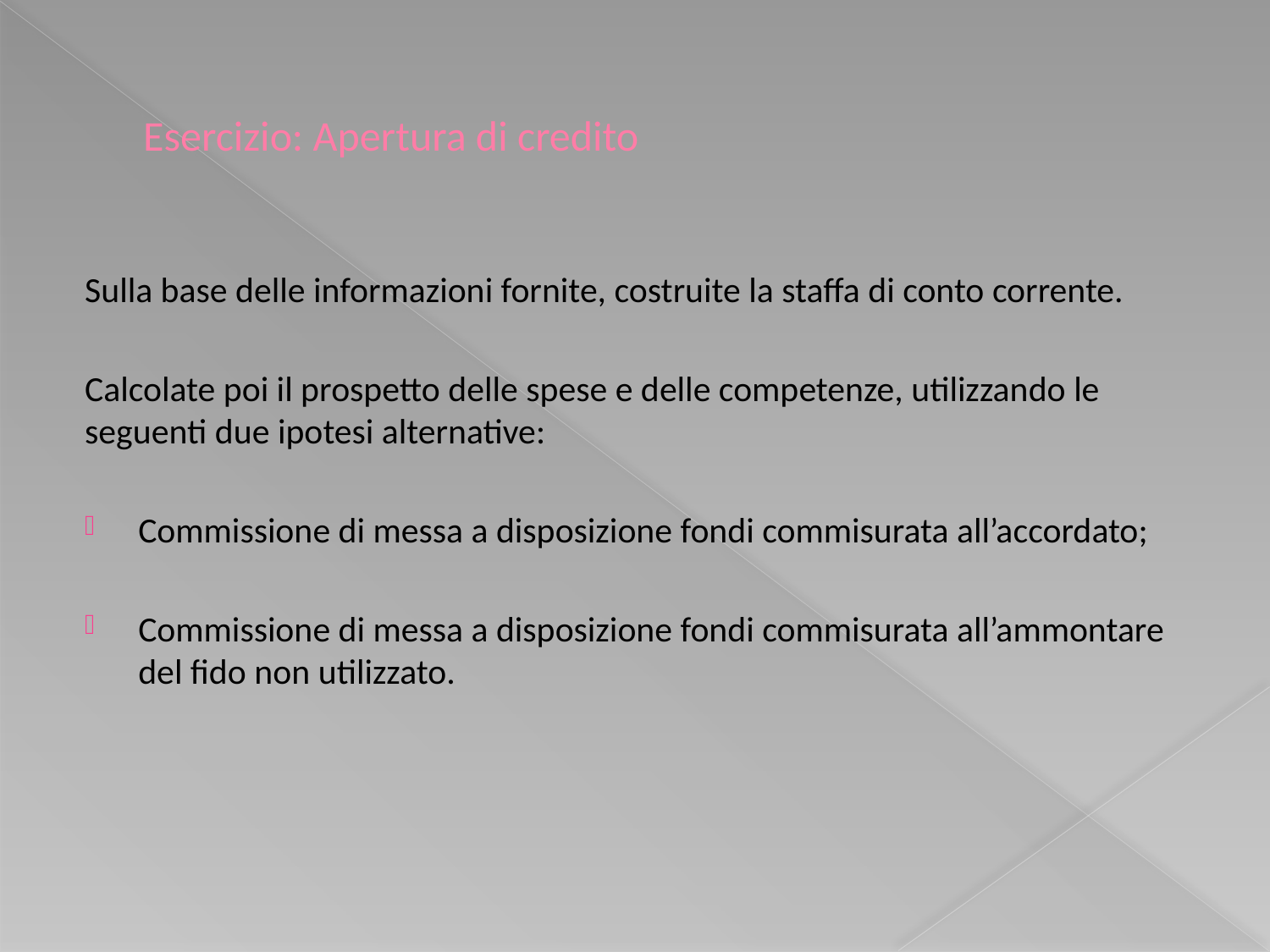

# Esercizio: Apertura di credito
Sulla base delle informazioni fornite, costruite la staffa di conto corrente.

Calcolate poi il prospetto delle spese e delle competenze, utilizzando le seguenti due ipotesi alternative:

Commissione di messa a disposizione fondi commisurata all’accordato;

Commissione di messa a disposizione fondi commisurata all’ammontare del fido non utilizzato.